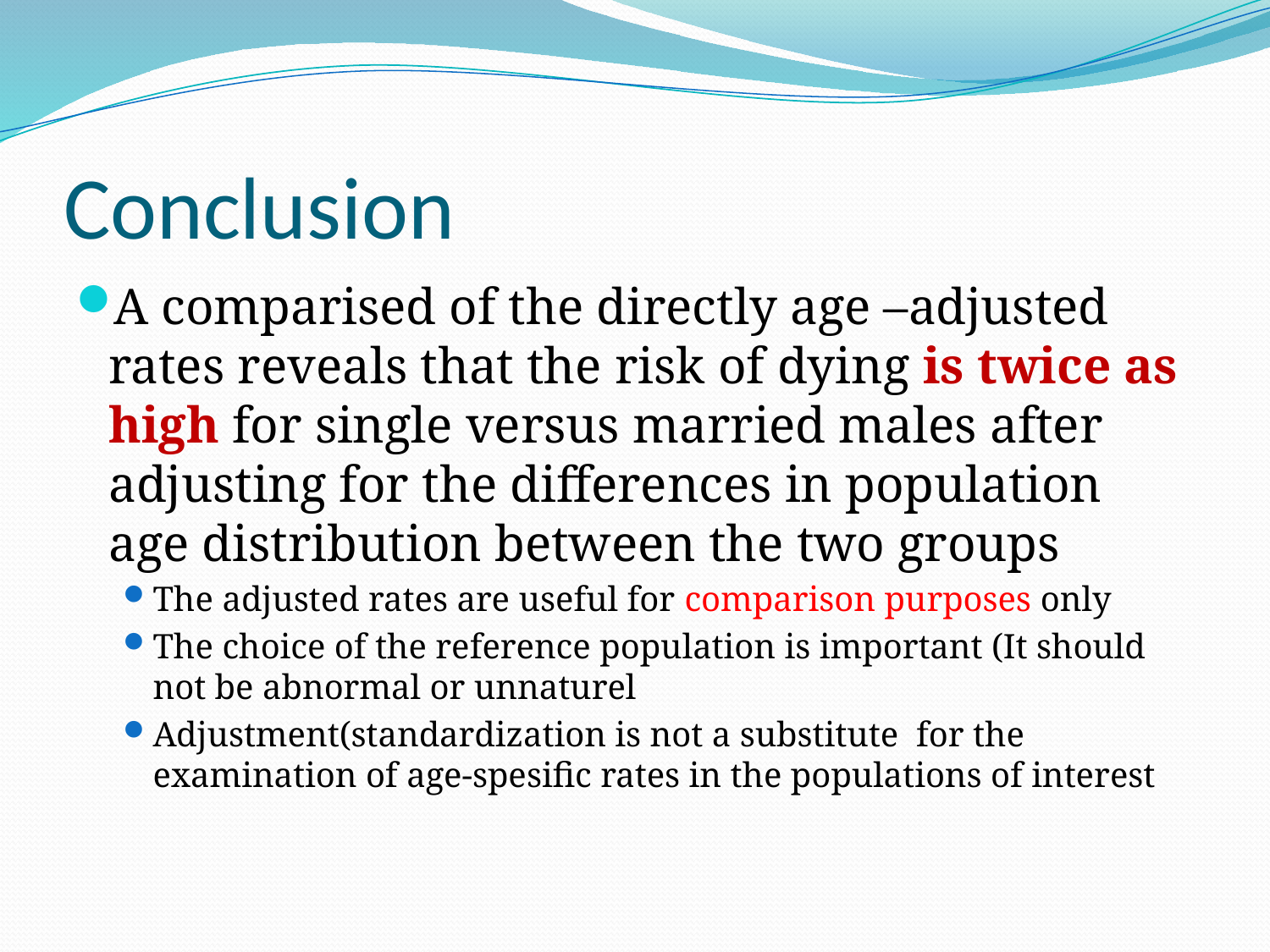

# Conclusion
A comparised of the directly age –adjusted rates reveals that the risk of dying is twice as high for single versus married males after adjusting for the differences in population age distribution between the two groups
The adjusted rates are useful for comparison purposes only
The choice of the reference population is important (It should not be abnormal or unnaturel
Adjustment(standardization is not a substitute  for the examination of age-spesific rates in the populations of interest